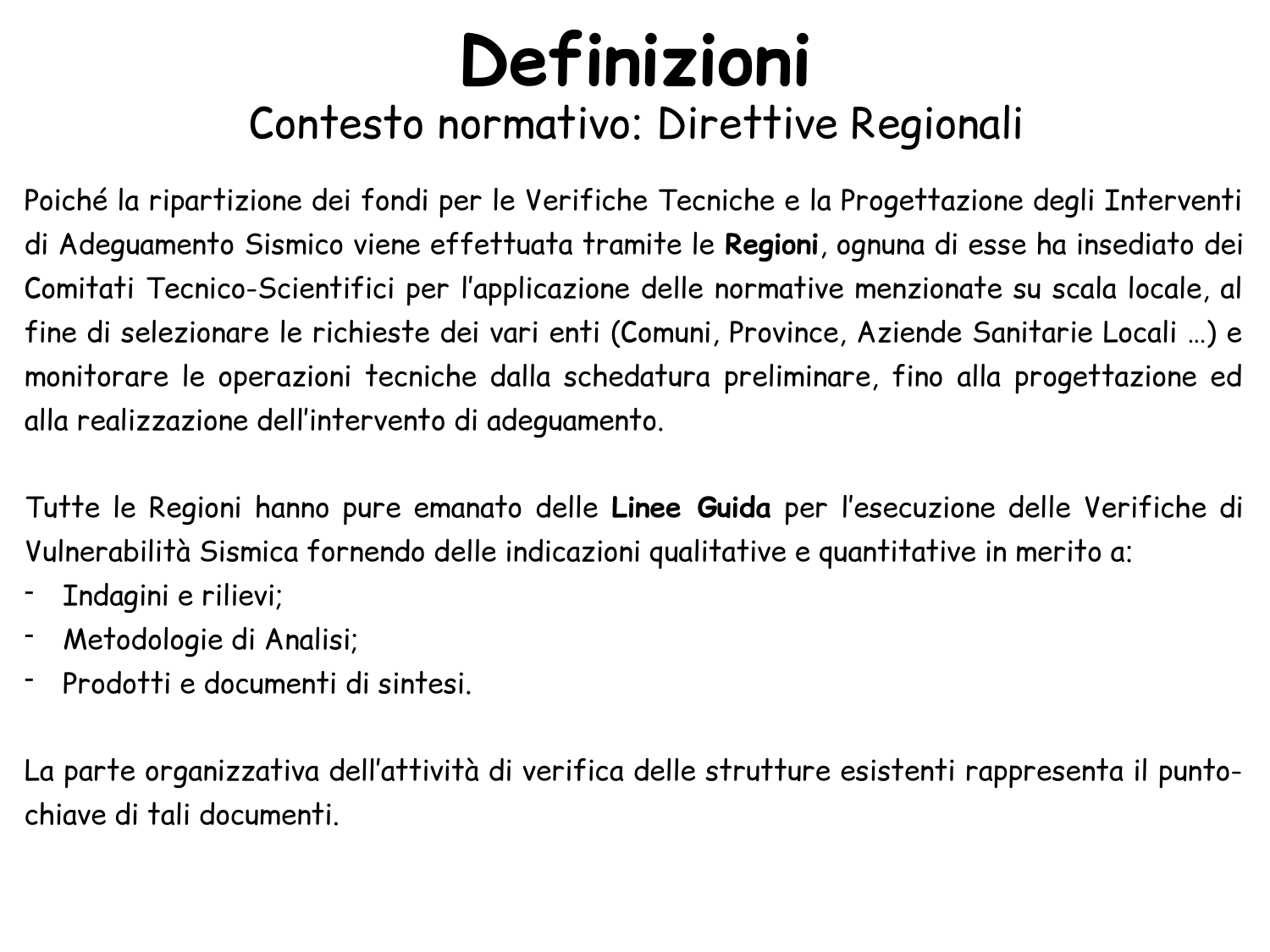

Definizioni
Contesto normativo: Direttive Regionali
Poiché la ripartizione dei fondi per le Verifiche Tecniche e la Progettazione degli Interventi di Adeguamento Sismico viene effettuata tramite le Regioni, ognuna di esse ha insediato dei Comitati Tecnico-Scientifici per l’applicazione delle normative menzionate su scala locale, al fine di selezionare le richieste dei vari enti (Comuni, Province, Aziende Sanitarie Locali …) e monitorare le operazioni tecniche dalla schedatura preliminare, fino alla progettazione ed alla realizzazione dell’intervento di adeguamento.

Tutte le Regioni hanno pure emanato delle Linee Guida per l’esecuzione delle Verifiche di Vulnerabilità Sismica fornendo delle indicazioni qualitative e quantitative in merito a:
 Indagini e rilievi;
 Metodologie di Analisi;
 Prodotti e documenti di sintesi.

La parte organizzativa dell’attività di verifica delle strutture esistenti rappresenta il punto-chiave di tali documenti.